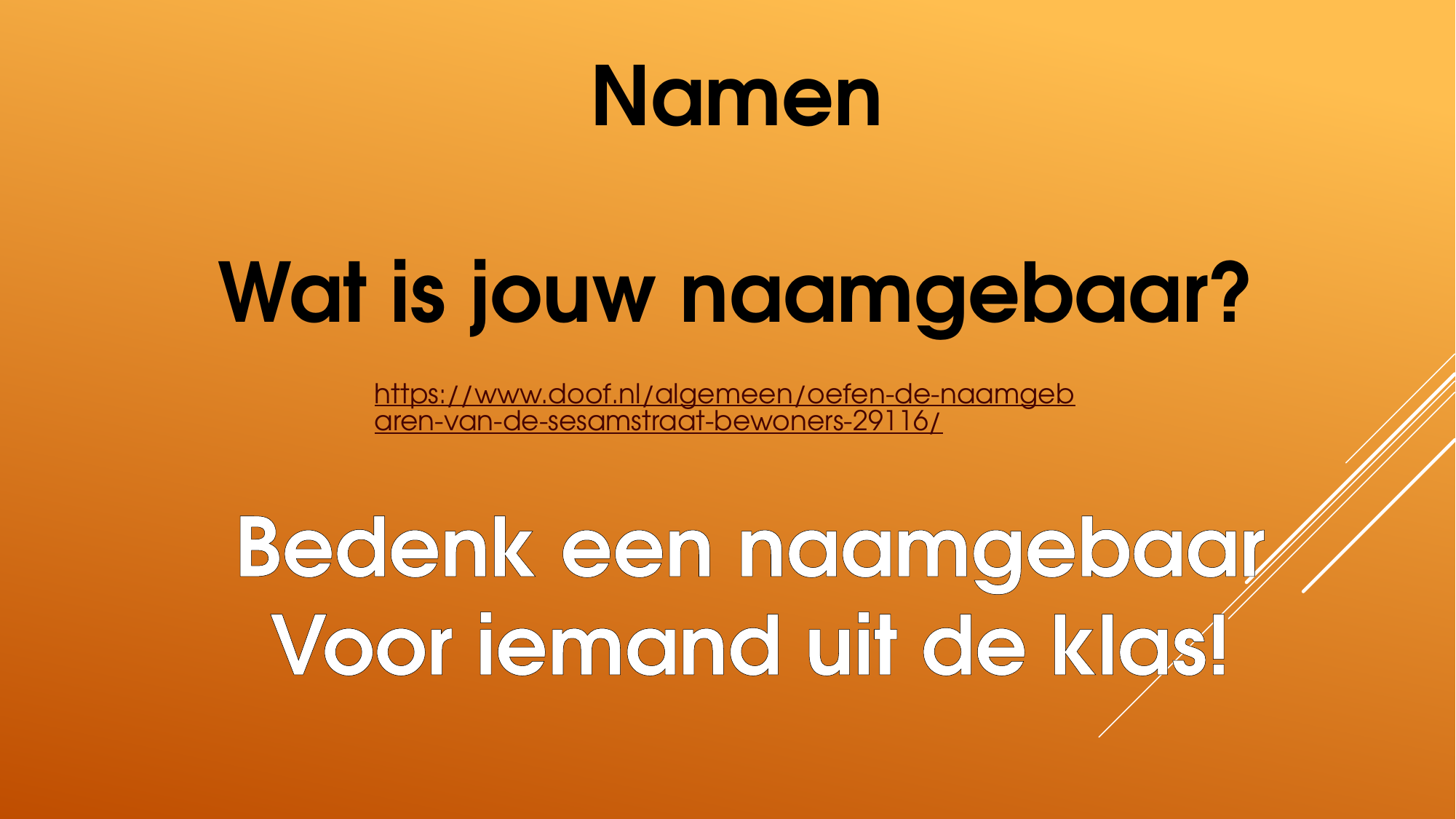

Namen

Wat is jouw naamgebaar?
https://www.doof.nl/algemeen/oefen-de-naamgebaren-van-de-sesamstraat-bewoners-29116/

Bedenk een naamgebaar
Voor iemand uit de klas!